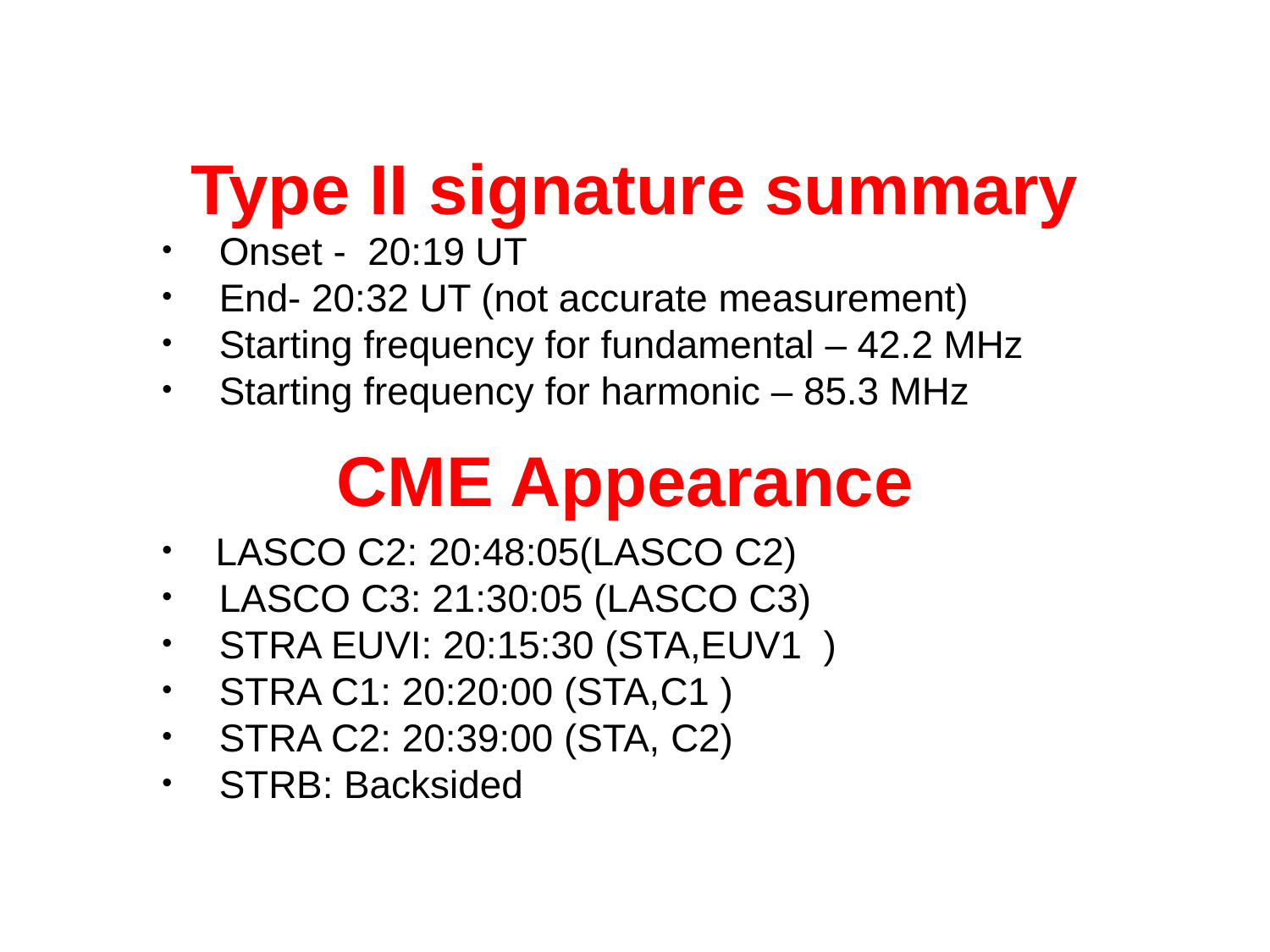

Type II signature summary

CME Appearance
Onset -  20:19 UT
End- 20:32 UT (not accurate measurement)
Starting frequency for fundamental – 42.2 MHz
Starting frequency for harmonic – 85.3 MHz

 LASCO C2: 20:48:05(LASCO C2)
LASCO C3: 21:30:05 (LASCO C3)
STRA EUVI: 20:15:30 (STA,EUV1  )
STRA C1: 20:20:00 (STA,C1 )
STRA C2: 20:39:00 (STA, C2)
STRB: Backsided